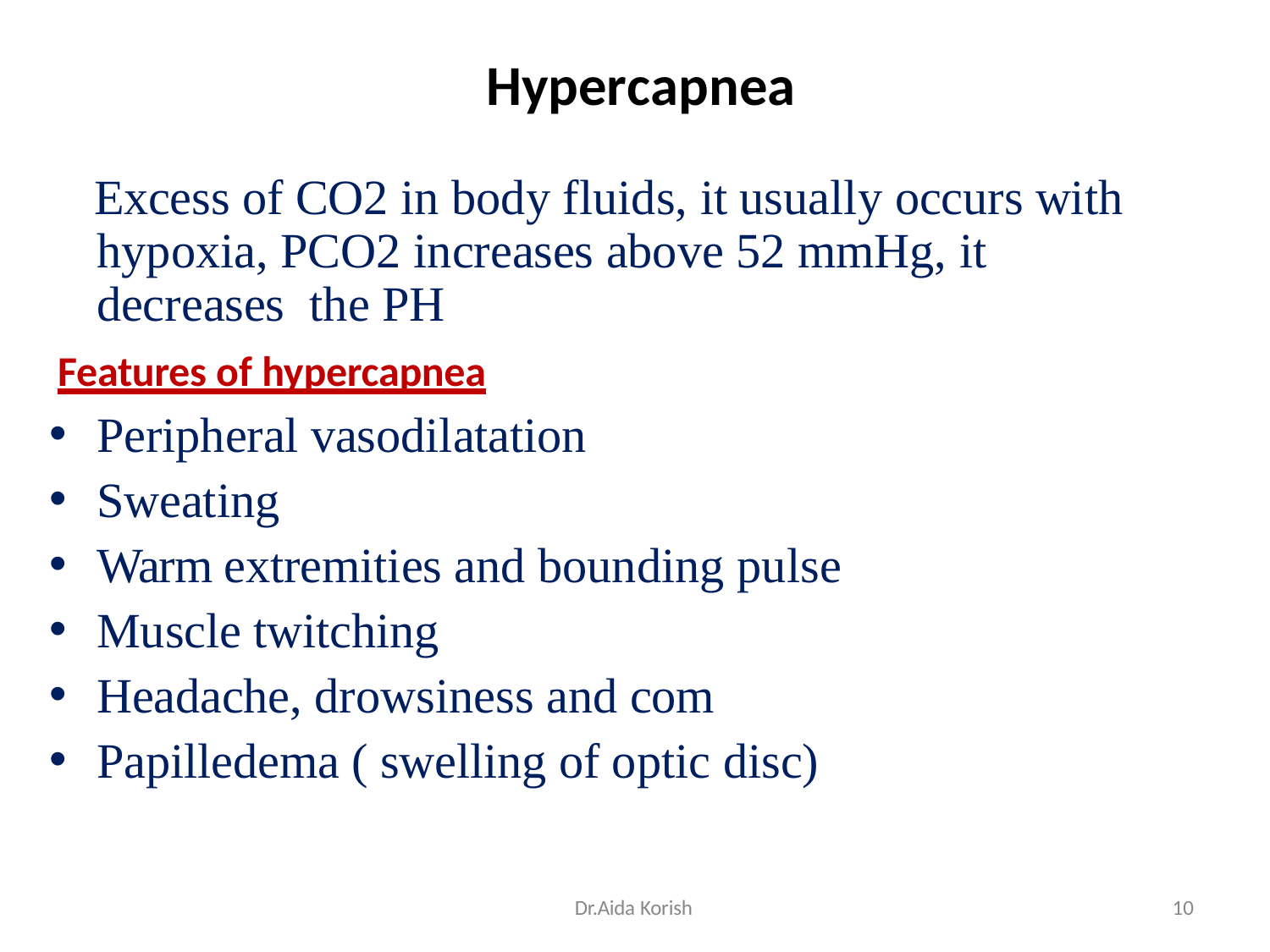

# Hypercapnea
Excess of CO2 in body fluids, it usually occurs with  hypoxia, PCO2 increases above 52 mmHg, it	decreases  the PH
Features of hypercapnea
Peripheral vasodilatation
Sweating
Warm extremities and bounding pulse
Muscle twitching
Headache, drowsiness and com
Papilledema ( swelling of optic disc)
Dr.Aida Korish
10